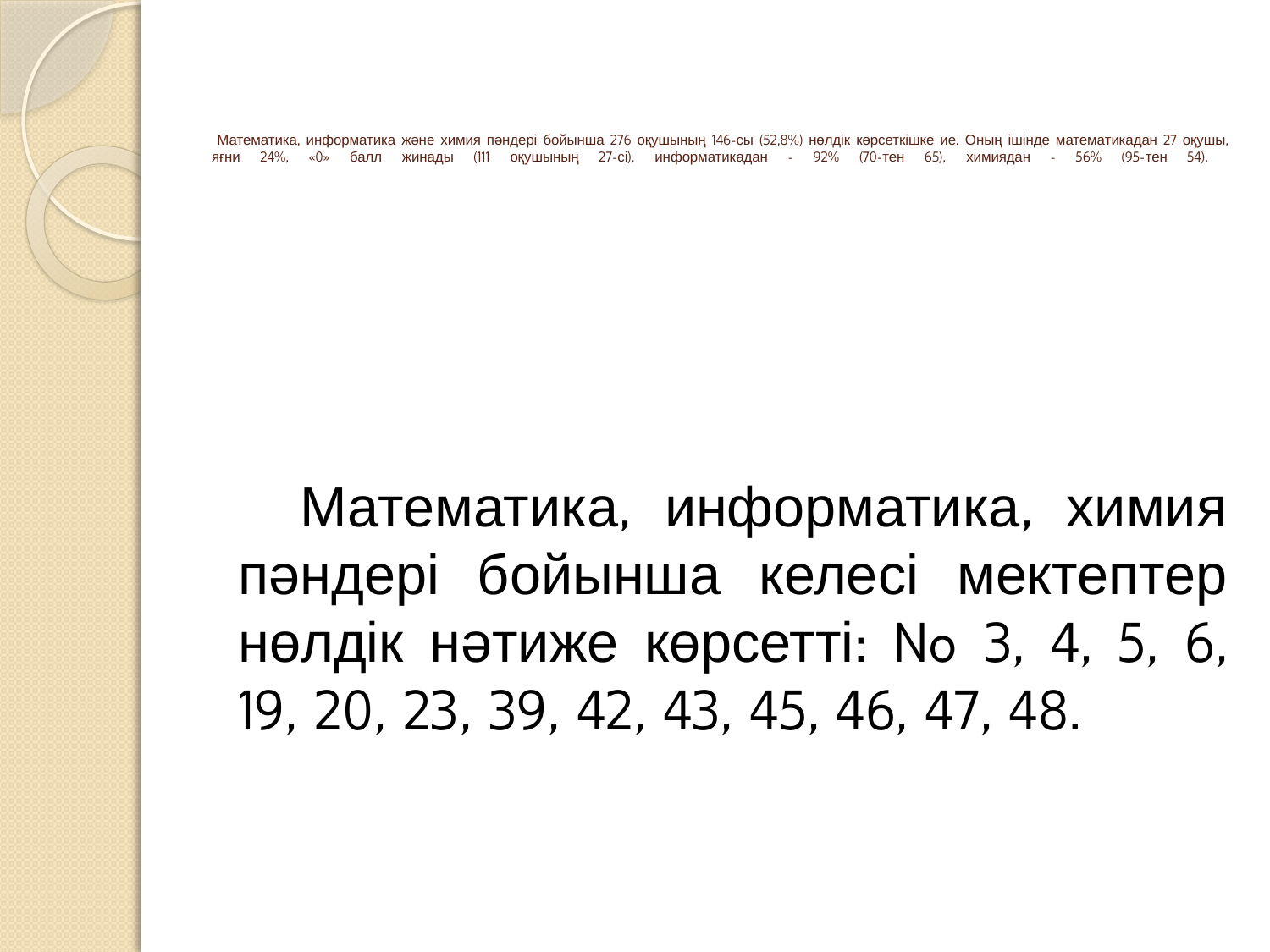

# Математика, информатика және химия пәндері бойынша 276 оқушының 146-сы (52,8%) нөлдік көрсеткішке ие. Оның ішінде математикадан 27 оқушы, яғни 24%, «0» балл жинады (111 оқушының 27-сі), информатикадан - 92% (70-тен 65), химиядан - 56% (95-тен 54).

   Математика, информатика, химия пәндері бойынша келесі мектептер нөлдік нәтиже көрсетті: No 3, 4, 5, 6, 19, 20, 23, 39, 42, 43, 45, 46, 47, 48.